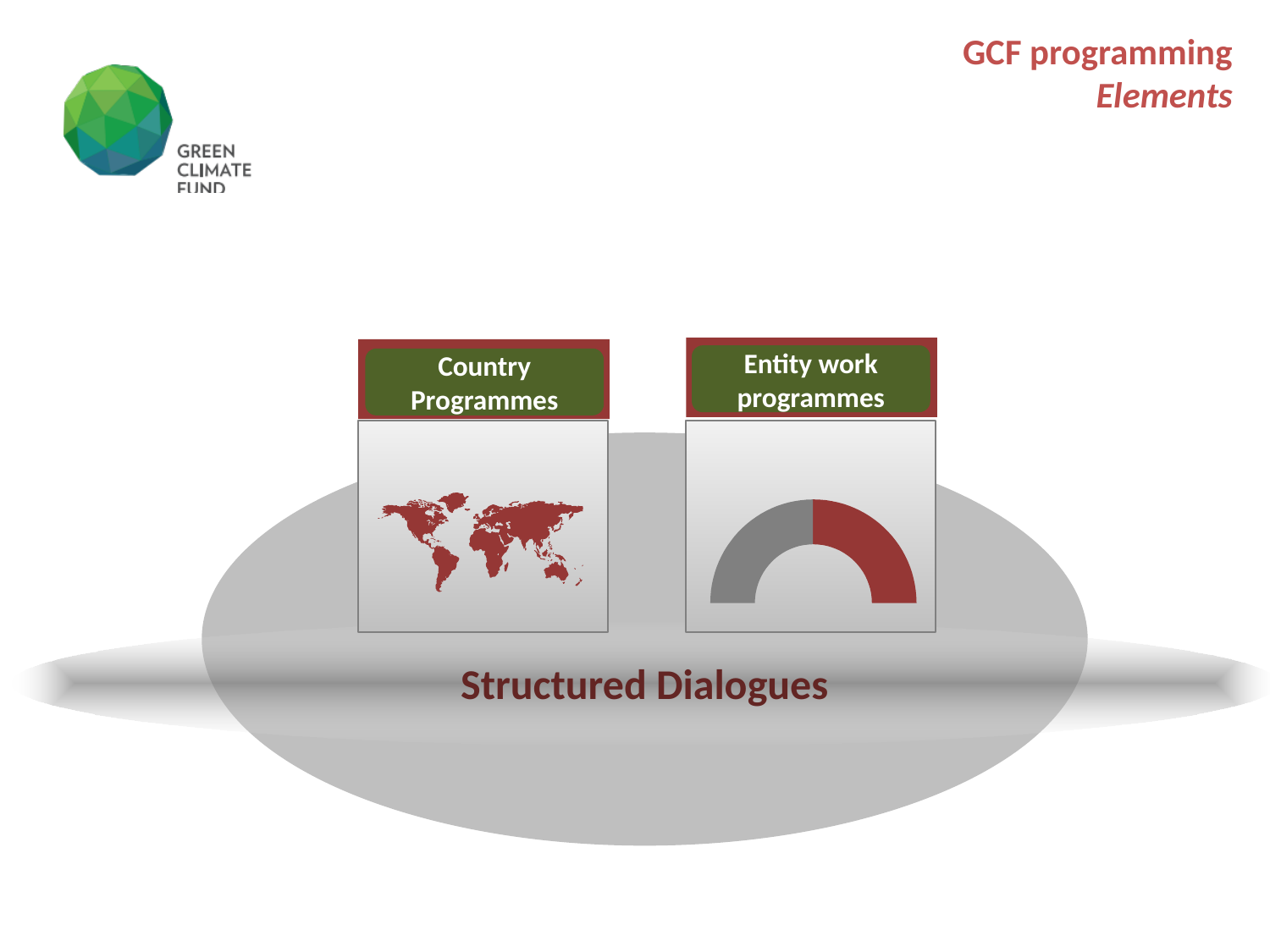

# GCF programming Elements

Entity work programmes

Country Programmes

Structured Dialogues